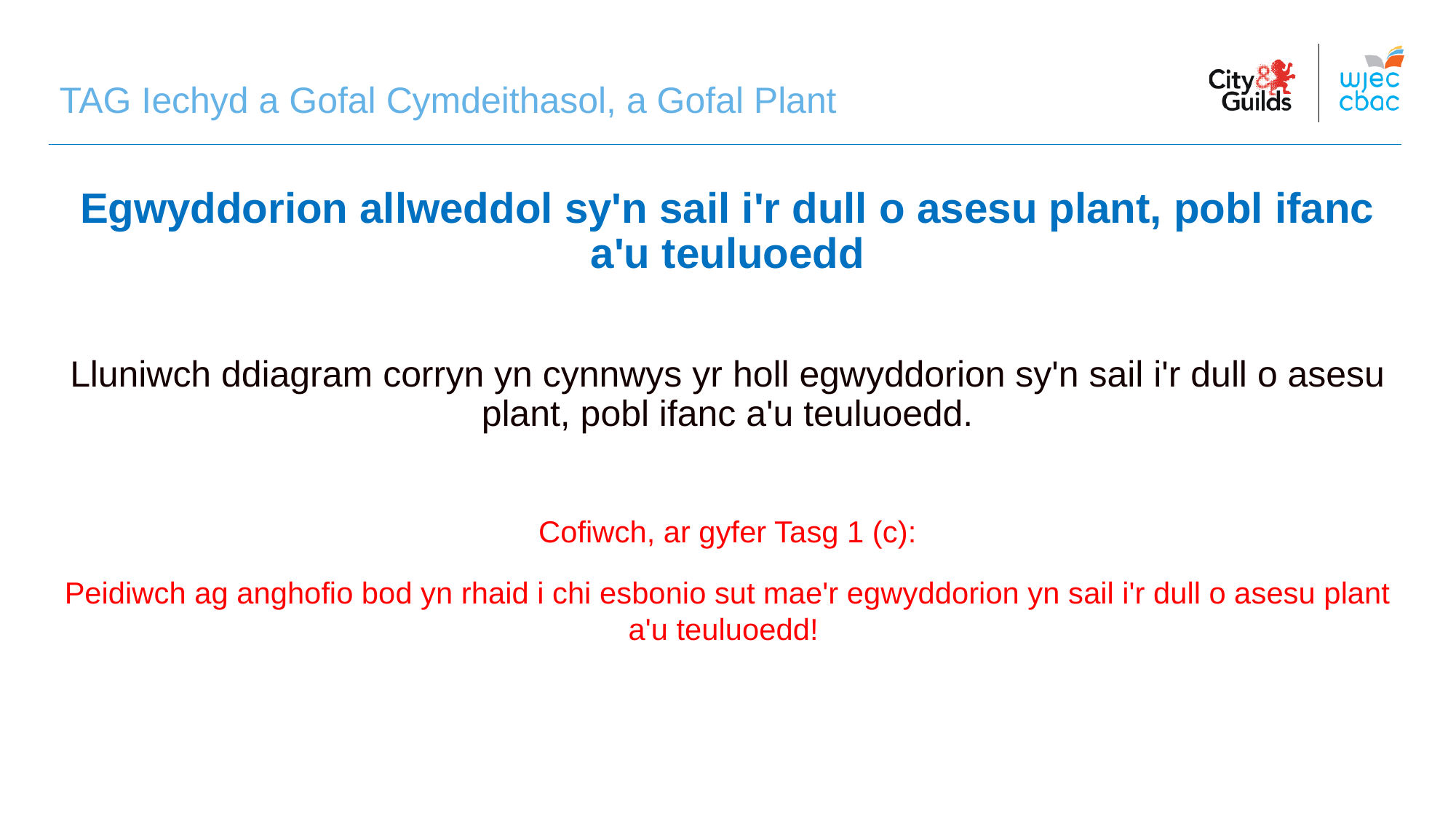

# TAG Iechyd a Gofal Cymdeithasol, a Gofal Plant
Egwyddorion allweddol sy'n sail i'r dull o asesu plant, pobl ifanc a'u teuluoedd

Lluniwch ddiagram corryn yn cynnwys yr holl egwyddorion sy'n sail i'r dull o asesu plant, pobl ifanc a'u teuluoedd.

Cofiwch, ar gyfer Tasg 1 (c):
Peidiwch ag anghofio bod yn rhaid i chi esbonio sut mae'r egwyddorion yn sail i'r dull o asesu plant a'u teuluoedd!